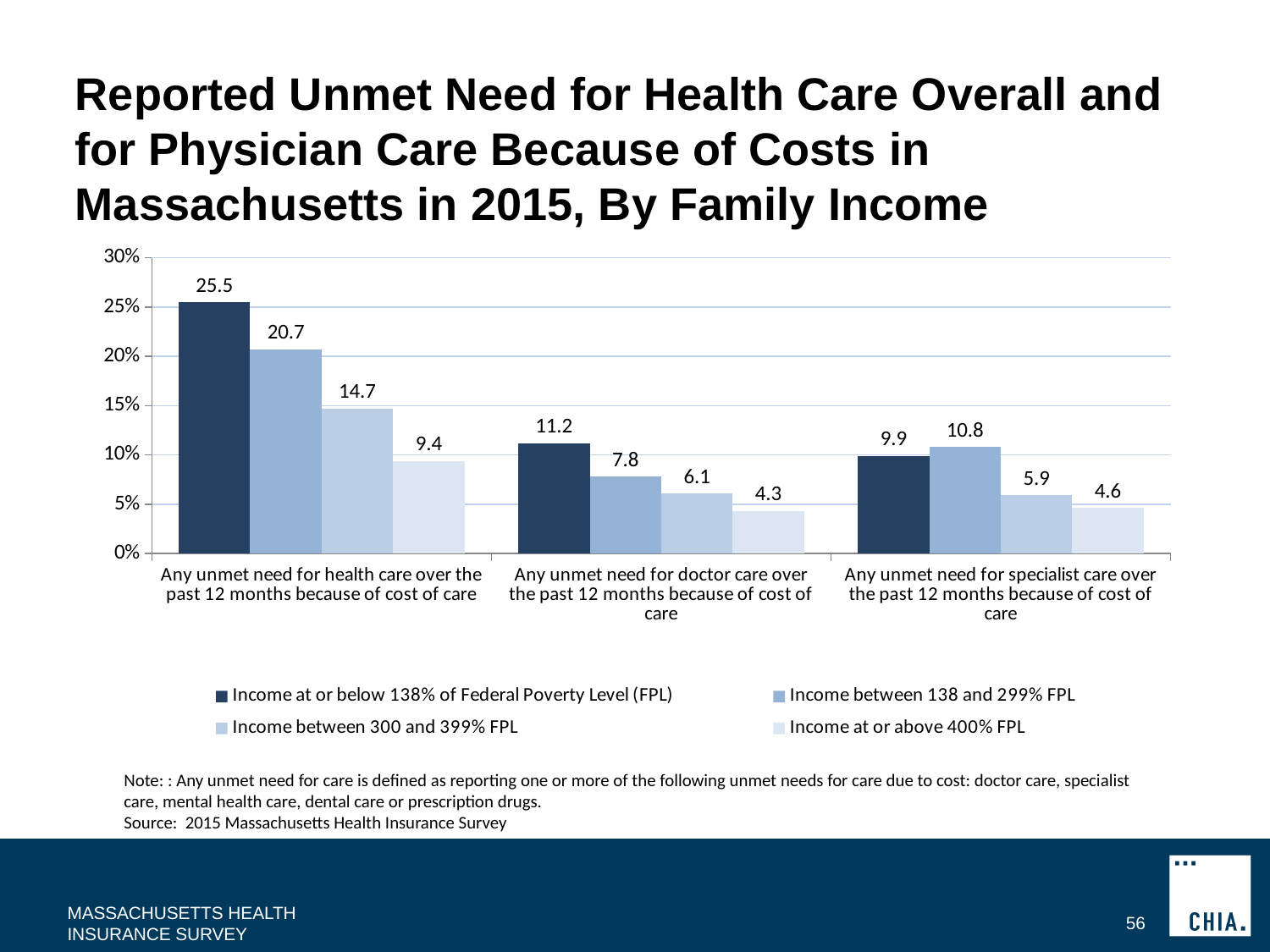

# Reported Unmet Need for Health Care Overall and for Physician Care Because of Costs in Massachusetts in 2015, By Family Income

### Chart

| Category | Income at or below 138% of Federal Poverty Level (FPL) | Income between 138 and 299% FPL | Income between 300 and 399% FPL | Income at or above 400% FPL |
|---|---|---|---|---|
| Any unmet need for health care over the past 12 months because of cost of care | 25.5 | 20.7 | 14.7 | 9.4 |
| Any unmet need for doctor care over the past 12 months because of cost of care | 11.2 | 7.8 | 6.1 | 4.3 |
| Any unmet need for specialist care over the past 12 months because of cost of care | 9.9 | 10.8 | 5.9 | 4.6 |
Note: : Any unmet need for care is defined as reporting one or more of the following unmet needs for care due to cost: doctor care, specialist care, mental health care, dental care or prescription drugs.
Source:  2015 Massachusetts Health Insurance Survey
MASSACHUSETTS HEALTH INSURANCE SURVEY
56